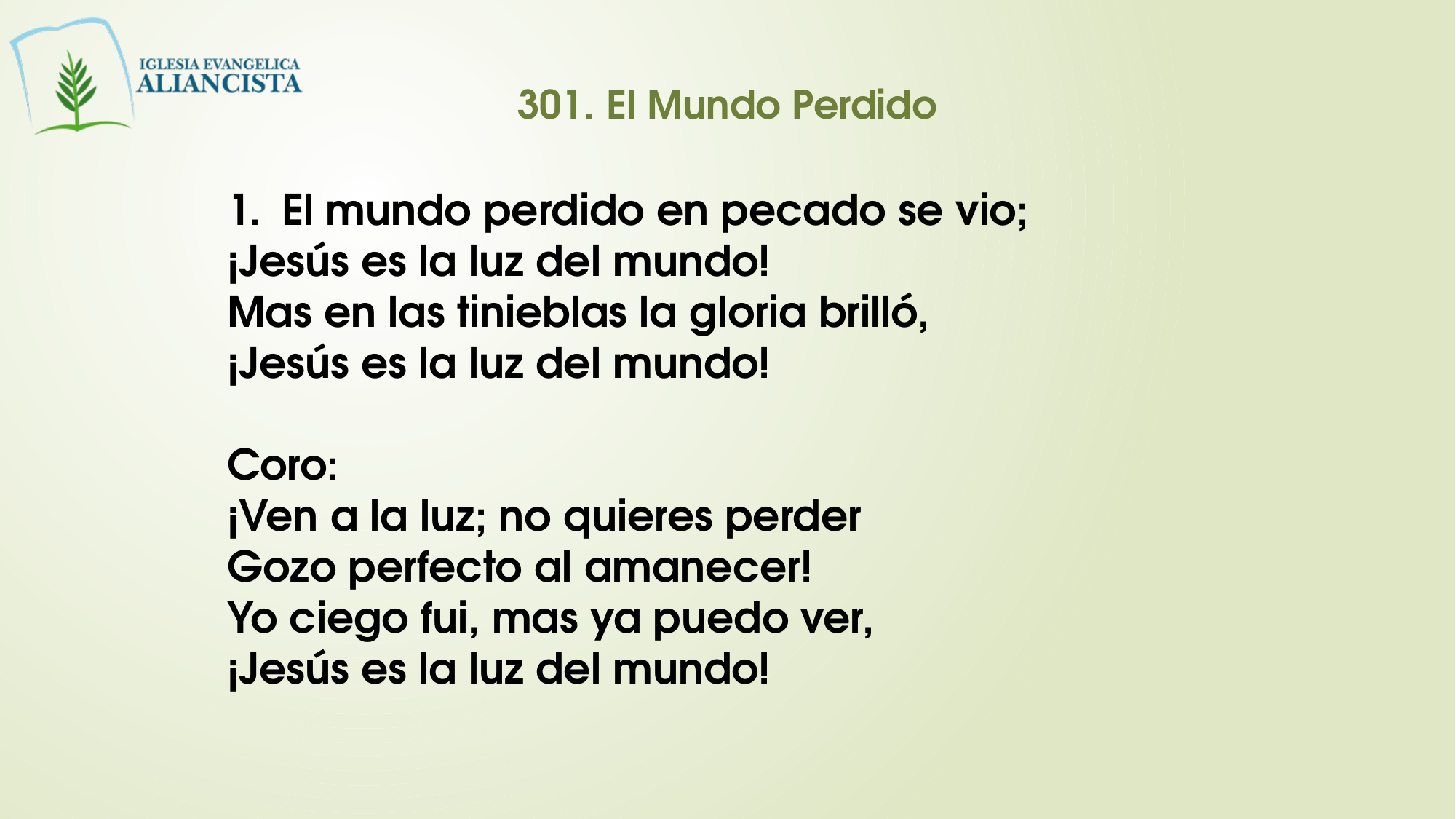

301. El Mundo Perdido
El mundo perdido en pecado se vio;
¡Jesús es la luz del mundo!
Mas en las tinieblas la gloria brilló,
¡Jesús es la luz del mundo!

Coro:
¡Ven a la luz; no quieres perder
Gozo perfecto al amanecer!
Yo ciego fui, mas ya puedo ver,
¡Jesús es la luz del mundo!